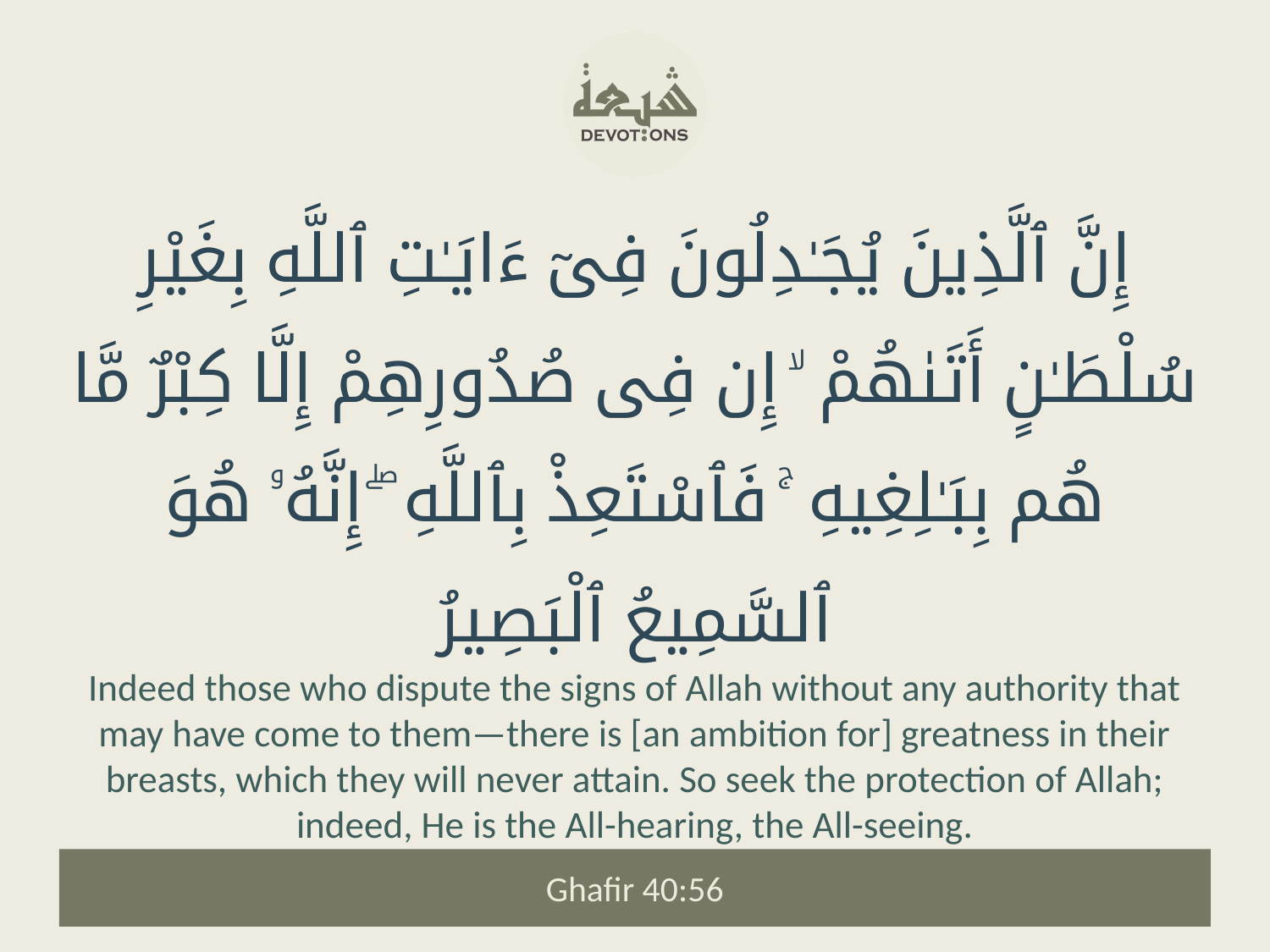

إِنَّ ٱلَّذِينَ يُجَـٰدِلُونَ فِىٓ ءَايَـٰتِ ٱللَّهِ بِغَيْرِ سُلْطَـٰنٍ أَتَىٰهُمْ ۙ إِن فِى صُدُورِهِمْ إِلَّا كِبْرٌ مَّا هُم بِبَـٰلِغِيهِ ۚ فَٱسْتَعِذْ بِٱللَّهِ ۖ إِنَّهُۥ هُوَ ٱلسَّمِيعُ ٱلْبَصِيرُ
Indeed those who dispute the signs of Allah without any authority that may have come to them—there is [an ambition for] greatness in their breasts, which they will never attain. So seek the protection of Allah; indeed, He is the All-hearing, the All-seeing.
Ghafir 40:56